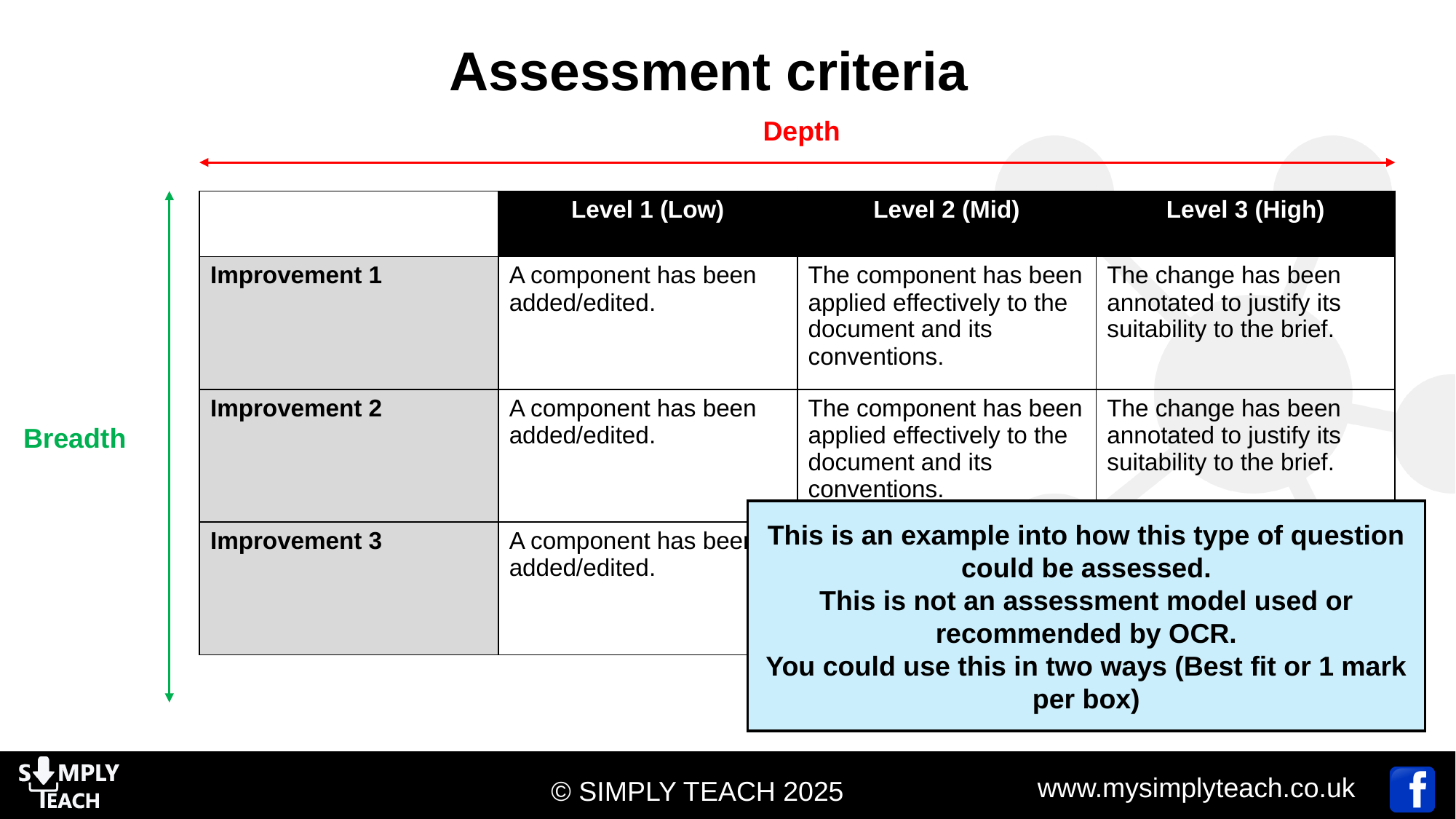

Assessment criteria
Depth
|  | Level 1 (Low) | Level 2 (Mid) | Level 3 (High) |
| --- | --- | --- | --- |
| Improvement 1 | A component has been added/edited. | The component has been applied effectively to the document and its conventions. | The change has been annotated to justify its suitability to the brief. |
| Improvement 2 | A component has been added/edited. | The component has been applied effectively to the document and its conventions. | The change has been annotated to justify its suitability to the brief. |
| Improvement 3 | A component has been added/edited. | The component has been applied effectively to the document and its conventions. | The change has been annotated to justify its suitability to the brief. |
Breadth
This is an example into how this type of question could be assessed.
This is not an assessment model used or recommended by OCR.
You could use this in two ways (Best fit or 1 mark per box)